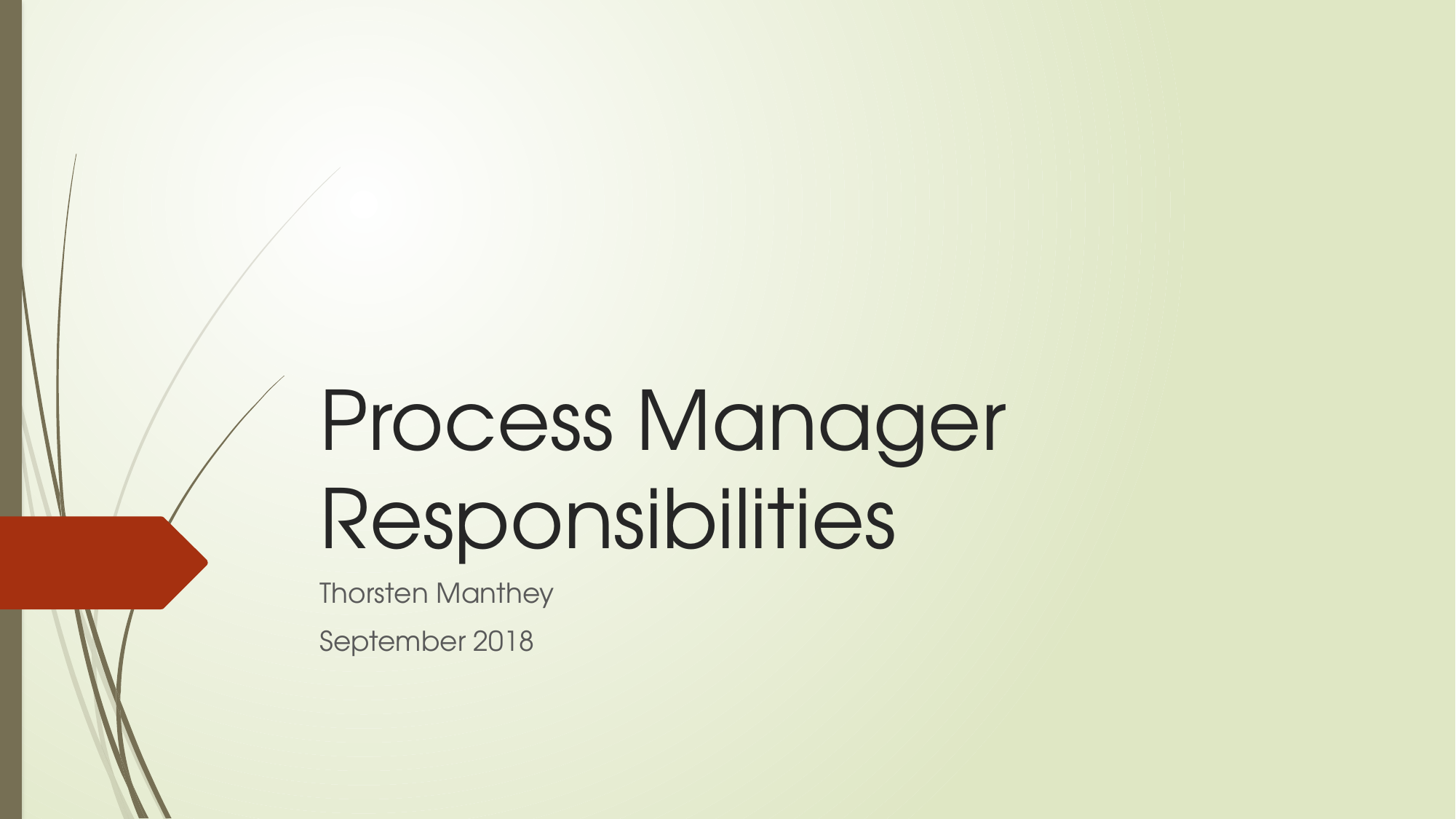

# Process Manager Responsibilities
Thorsten Manthey
September 2018